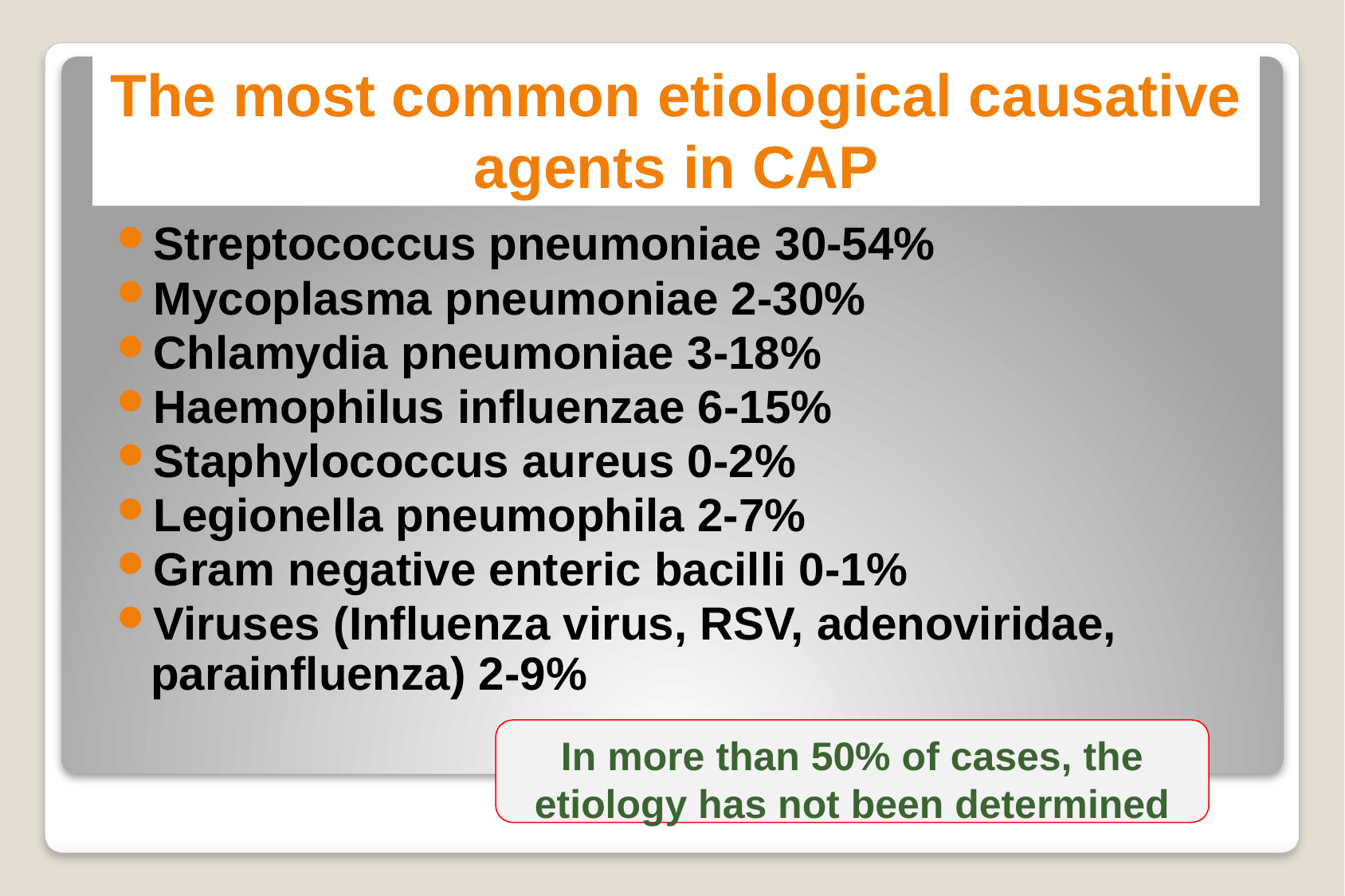

The most common etiological causative agents in CAP

Streptococcus pneumoniae 30-54%
Mycoplasma pneumoniae 2-30%
Chlamydia pneumoniae 3-18%
Haemophilus influenzae 6-15%
Staphylococcus aureus 0-2%
Legionella pneumophila 2-7%
Gram negative enteric bacilli 0-1%
Viruses (Influenza virus, RSV, adenoviridae, parainfluenza) 2-9%

In more than 50% of cases, the etiology has not been determined